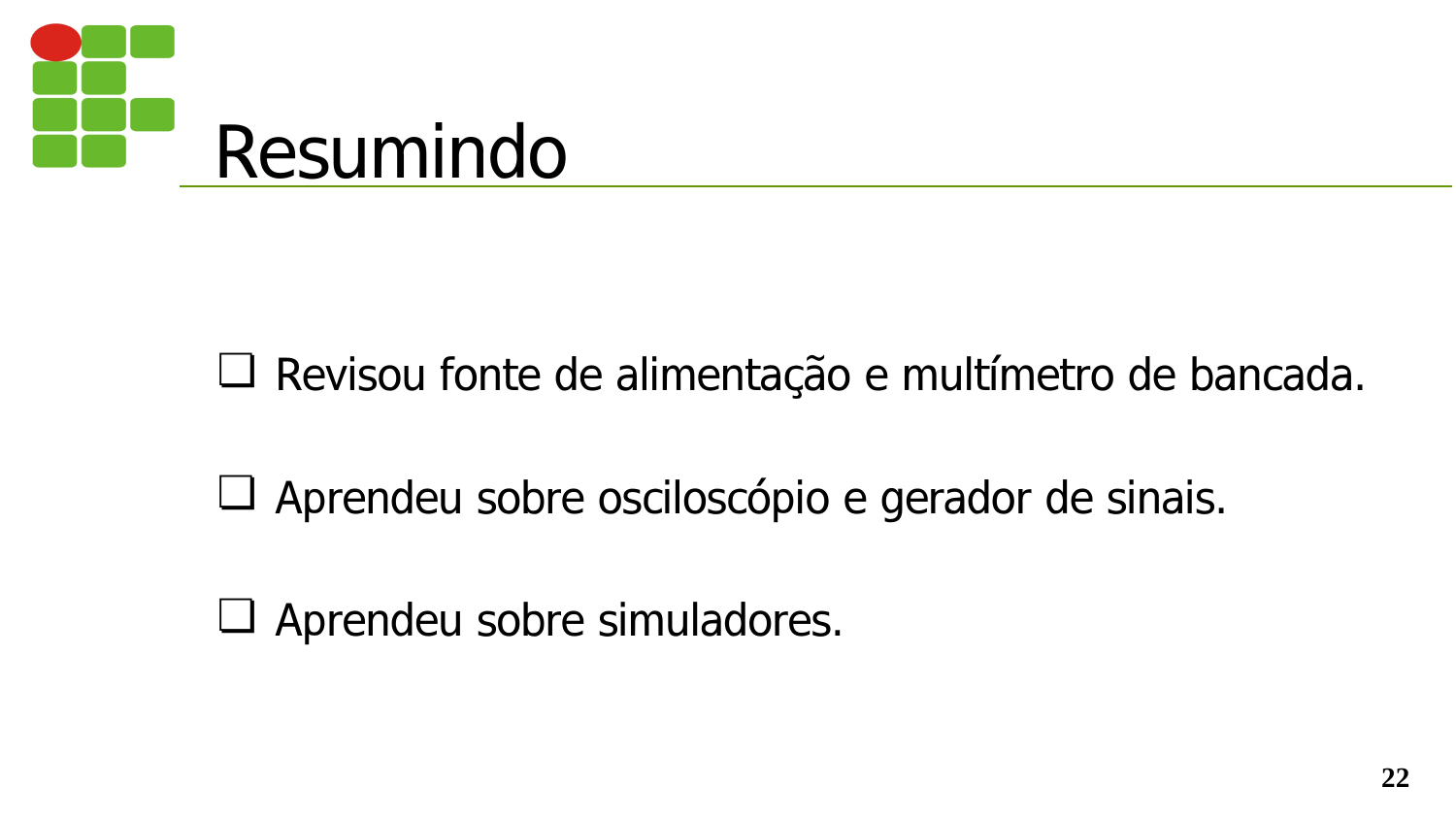

# Resumindo

Revisou fonte de alimentação e multímetro de bancada.

Aprendeu sobre osciloscópio e gerador de sinais.

Aprendeu sobre simuladores.

22